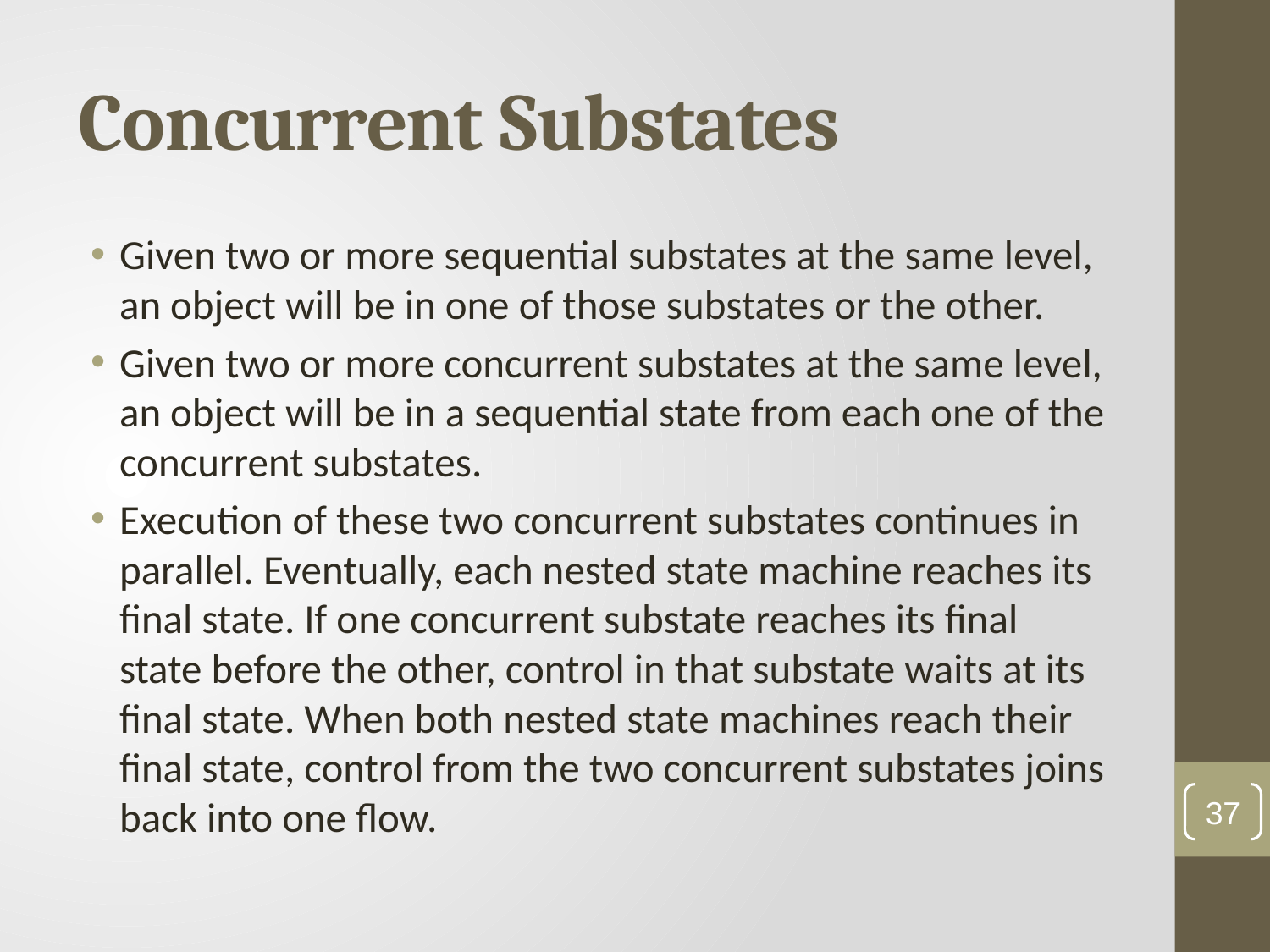

# Concurrent Substates
Given two or more sequential substates at the same level, an object will be in one of those substates or the other.
Given two or more concurrent substates at the same level, an object will be in a sequential state from each one of the concurrent substates.
Execution of these two concurrent substates continues in parallel. Eventually, each nested state machine reaches its final state. If one concurrent substate reaches its final state before the other, control in that substate waits at its final state. When both nested state machines reach their final state, control from the two concurrent substates joins back into one flow.

37